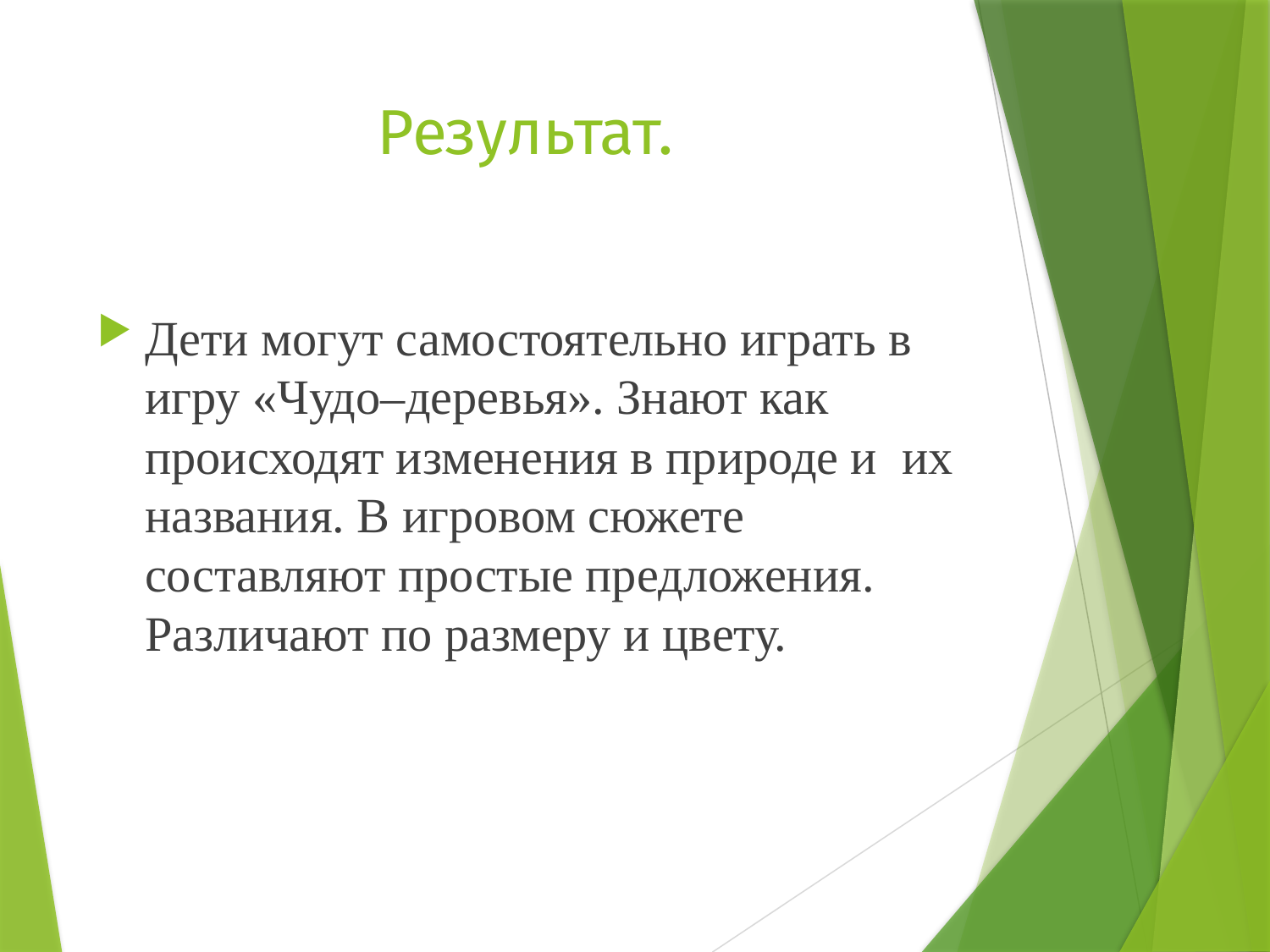

# Результат.
Дети могут самостоятельно играть в игру «Чудо–деревья». Знают как происходят изменения в природе и  их названия. В игровом сюжете составляют простые предложения. Различают по размеру и цвету.